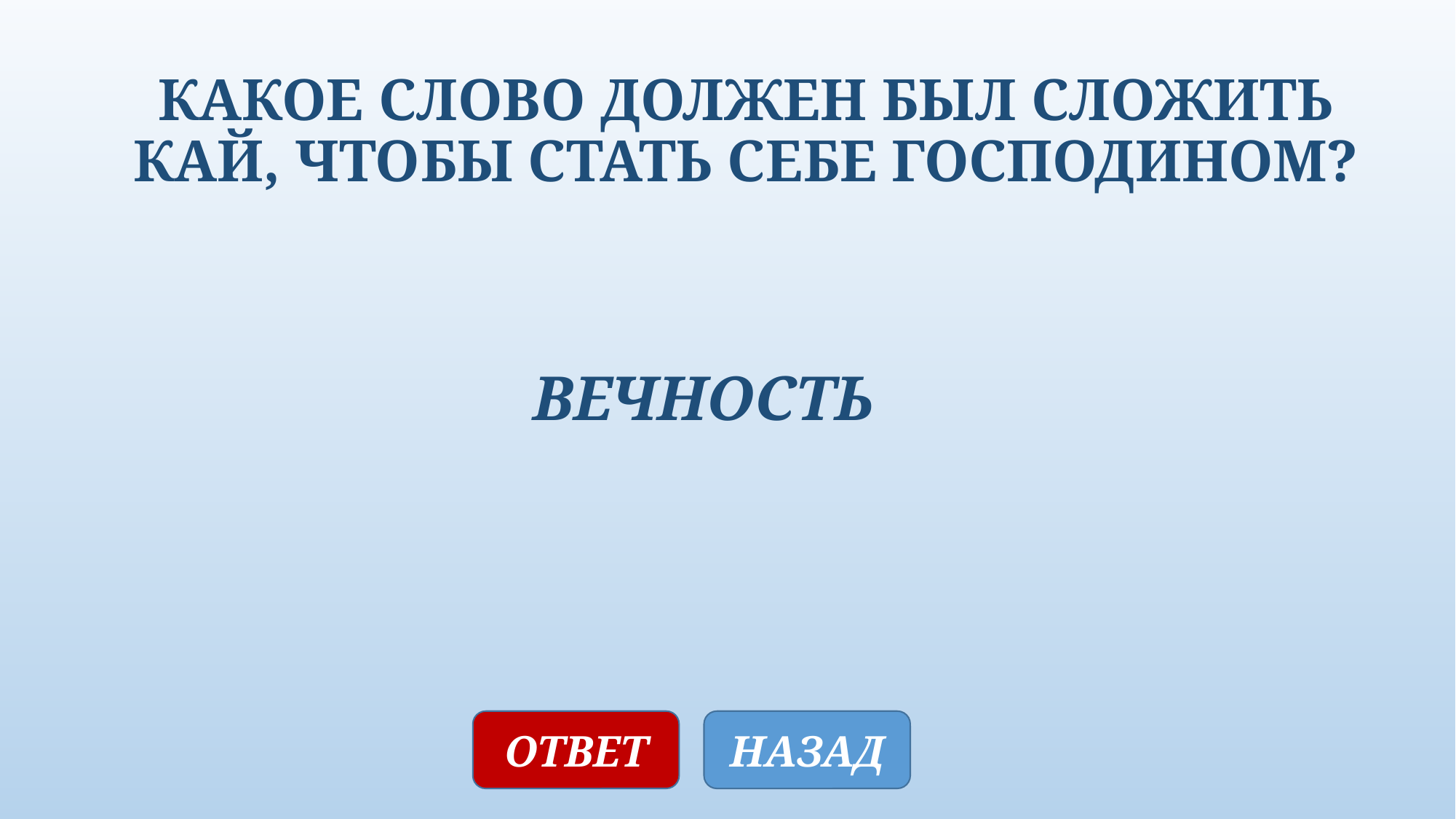

# Какое слово должен был сложить кай, чтобы стать себе господином?
вечность
ОТВЕТ
НАЗАД